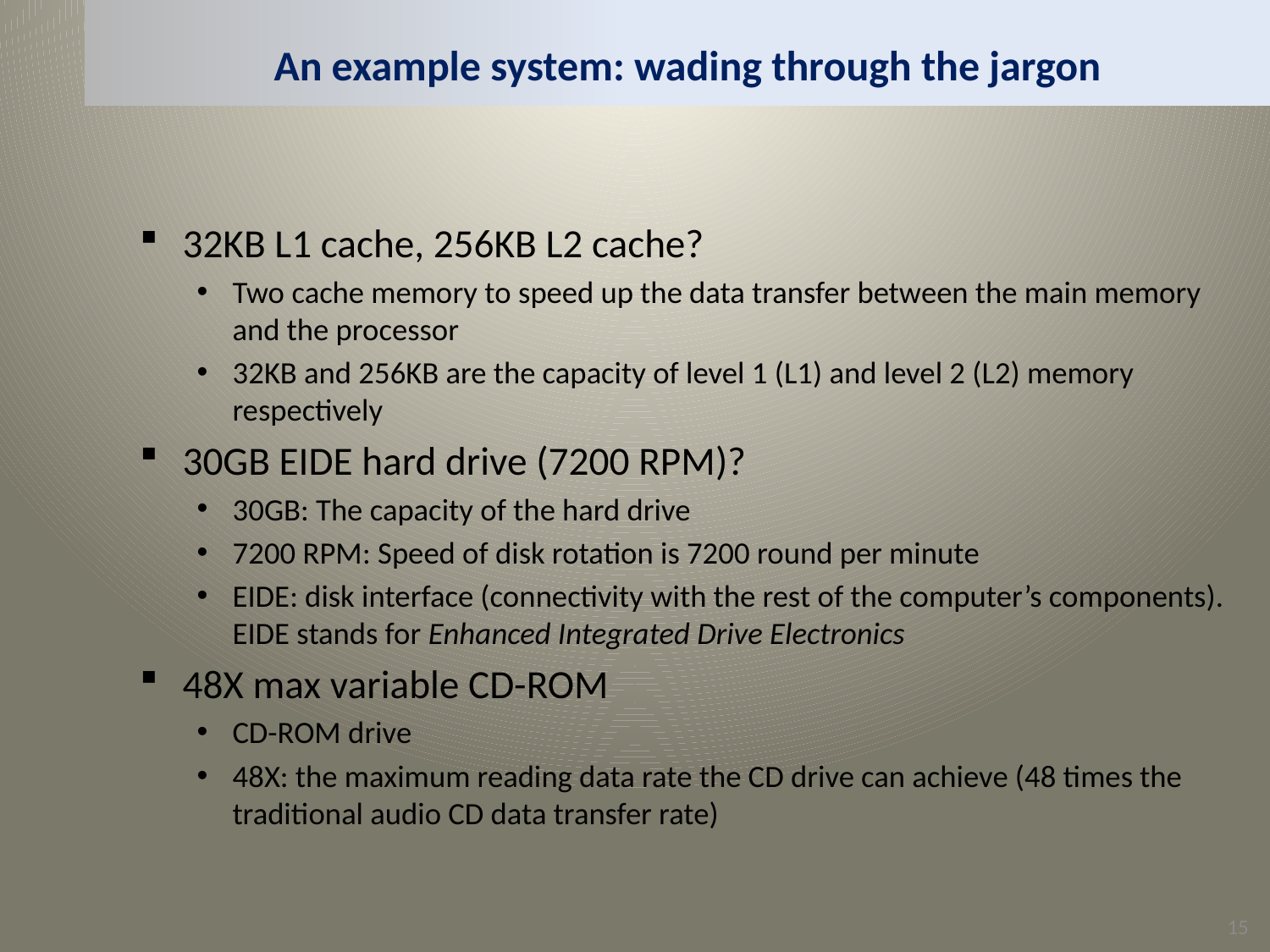

# An example system: wading through the jargon
32KB L1 cache, 256KB L2 cache?
Two cache memory to speed up the data transfer between the main memory and the processor
32KB and 256KB are the capacity of level 1 (L1) and level 2 (L2) memory respectively
30GB EIDE hard drive (7200 RPM)?
30GB: The capacity of the hard drive
7200 RPM: Speed of disk rotation is 7200 round per minute
EIDE: disk interface (connectivity with the rest of the computer’s components). EIDE stands for Enhanced Integrated Drive Electronics
48X max variable CD-ROM
CD-ROM drive
48X: the maximum reading data rate the CD drive can achieve (48 times the traditional audio CD data transfer rate)